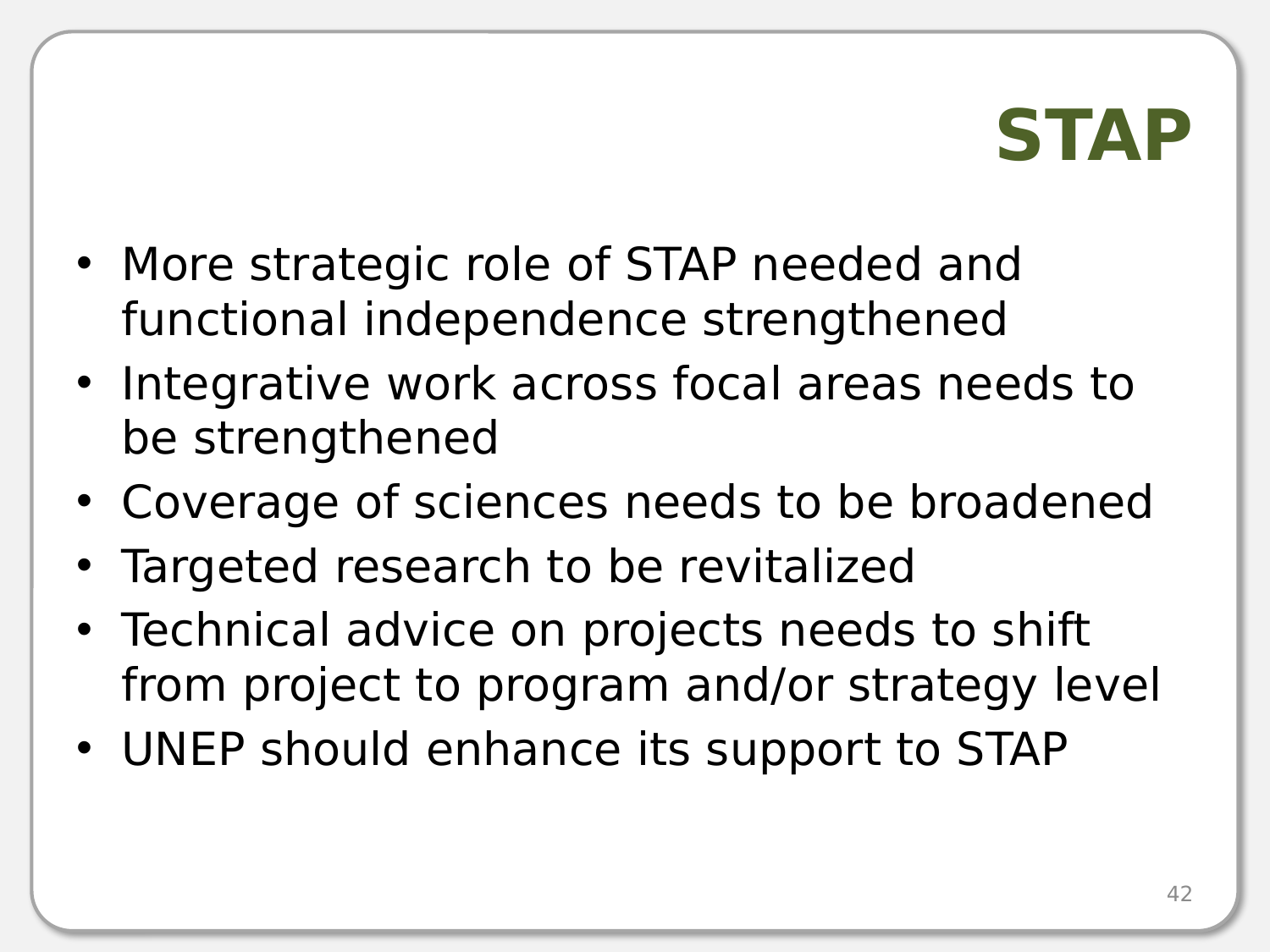

# STAP
More strategic role of STAP needed and functional independence strengthened
Integrative work across focal areas needs to be strengthened
Coverage of sciences needs to be broadened
Targeted research to be revitalized
Technical advice on projects needs to shift from project to program and/or strategy level
UNEP should enhance its support to STAP

42